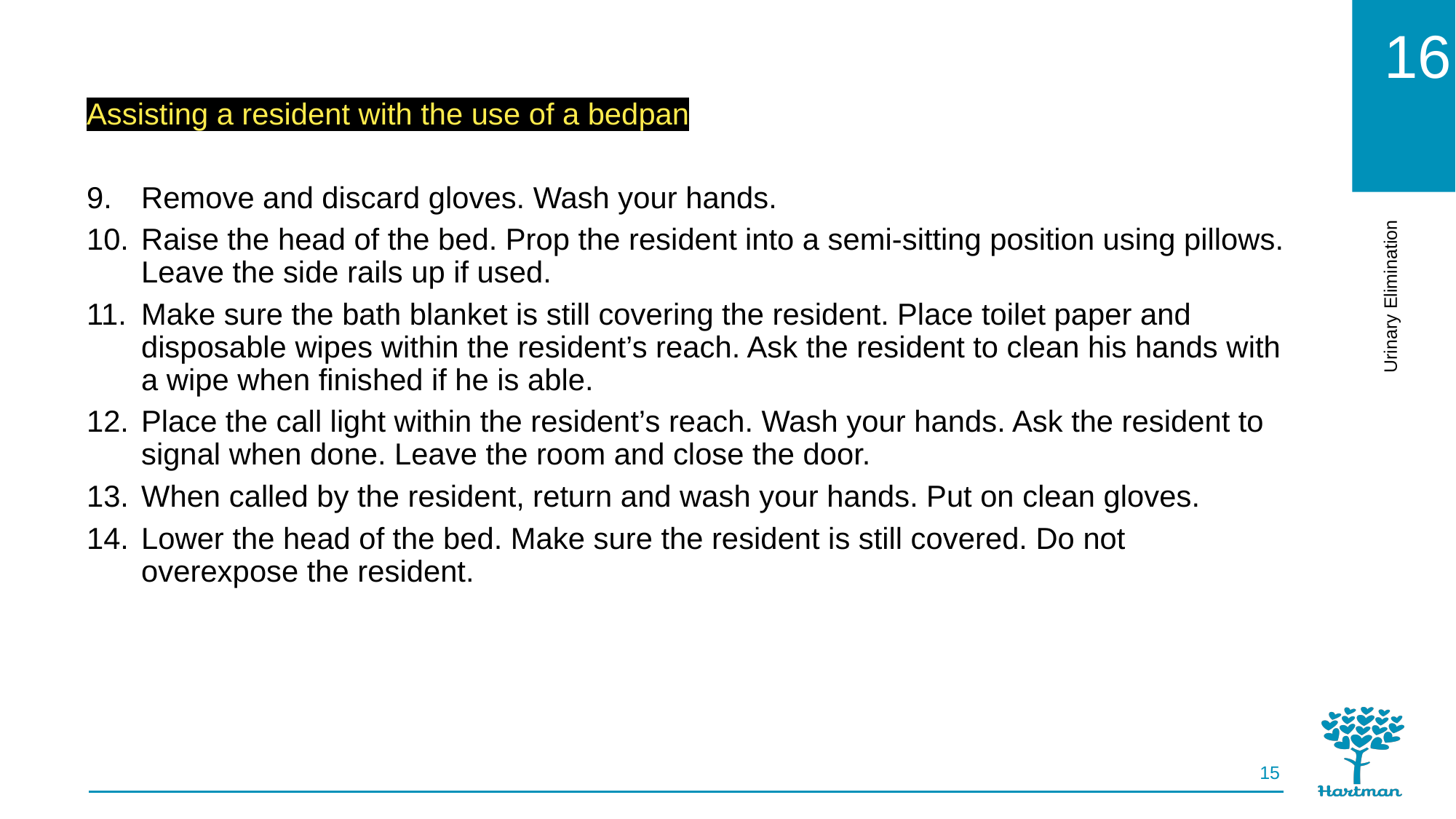

Assisting a resident with the use of a bedpan

Remove and discard gloves. Wash your hands.
Raise the head of the bed. Prop the resident into a semi-sitting position using pillows. Leave the side rails up if used.
Make sure the bath blanket is still covering the resident. Place toilet paper and disposable wipes within the resident’s reach. Ask the resident to clean his hands with a wipe when finished if he is able.
Place the call light within the resident’s reach. Wash your hands. Ask the resident to signal when done. Leave the room and close the door.
When called by the resident, return and wash your hands. Put on clean gloves.
Lower the head of the bed. Make sure the resident is still covered. Do not overexpose the resident.

15